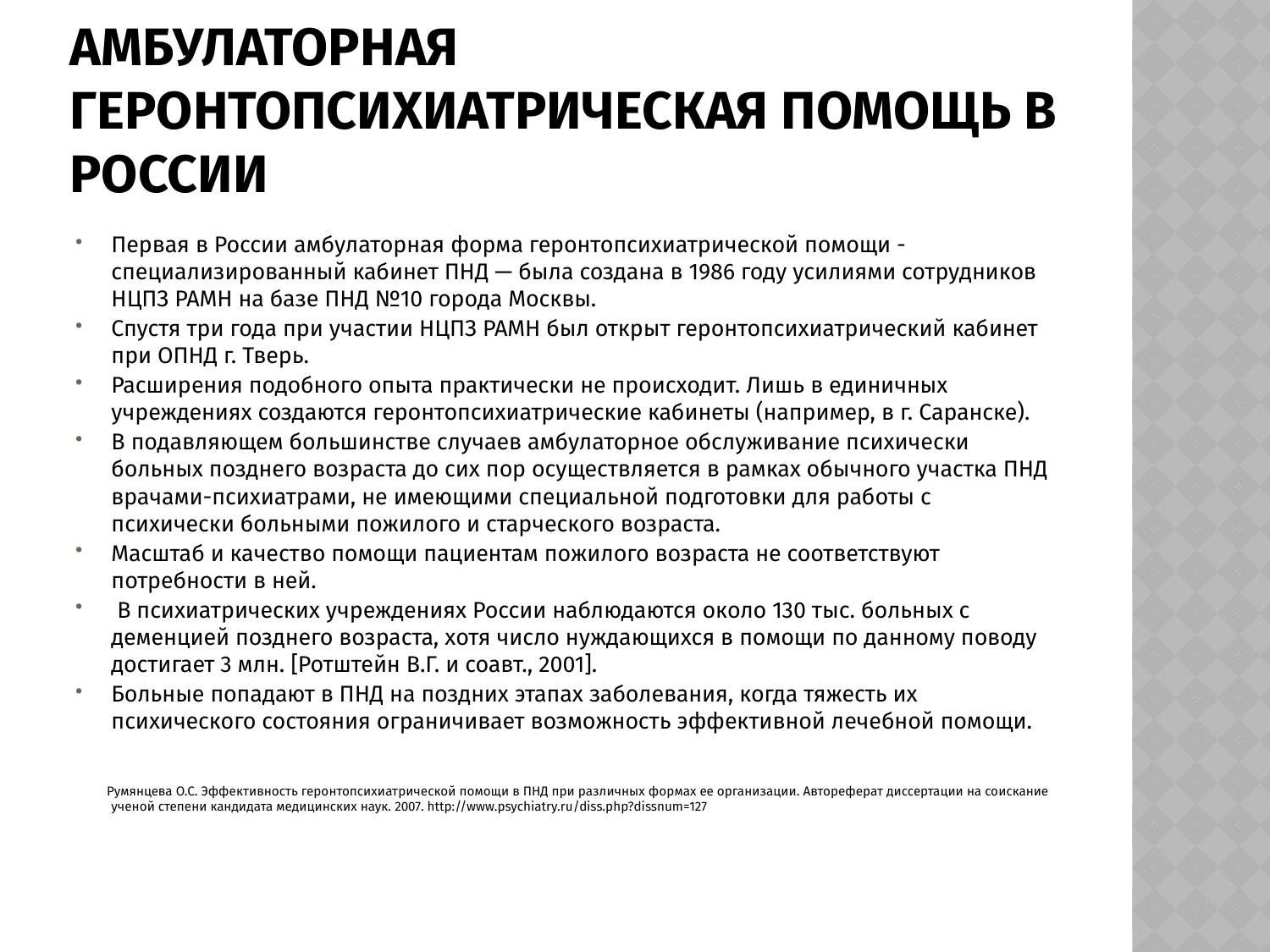

# Амбулаторная геронтопсихиатрическая помощь в России
Первая в России амбулаторная форма геронтопсихиатрической помощи - специализированный кабинет ПНД — была создана в 1986 году усилиями сотрудников НЦПЗ РАМН на базе ПНД №10 города Москвы.
Спустя три года при участии НЦПЗ РАМН был открыт геронтопсихиатрический кабинет при ОПНД г. Тверь.
Расширения подобного опыта практически не происходит. Лишь в единичных учреждениях создаются геронтопсихиатрические кабинеты (например, в г. Саранске).
В подавляющем большинстве случаев амбулаторное обслуживание психически больных позднего возраста до сих пор осуществляется в рамках обычного участка ПНД врачами-психиатрами, не имеющими специальной подготовки для работы с психически больными пожилого и старческого возраста.
Масштаб и качество помощи пациентам пожилого возраста не соответствуют потребности в ней.
 В психиатрических учреждениях России наблюдаются около 130 тыс. больных с деменцией позднего возраста, хотя число нуждающихся в помощи по данному поводу достигает 3 млн. [Ротштейн В.Г. и соавт., 2001].
Больные попадают в ПНД на поздних этапах заболевания, когда тяжесть их психического состояния ограничивает возможность эффективной лечебной помощи.

                Румянцева О.С. Эффективность геронтопсихиатрической помощи в ПНД при различных формах ее организации. Автореферат диссертации на соискание ученой степени кандидата медицинских наук. 2007. http://www.psychiatry.ru/diss.php?dissnum=127